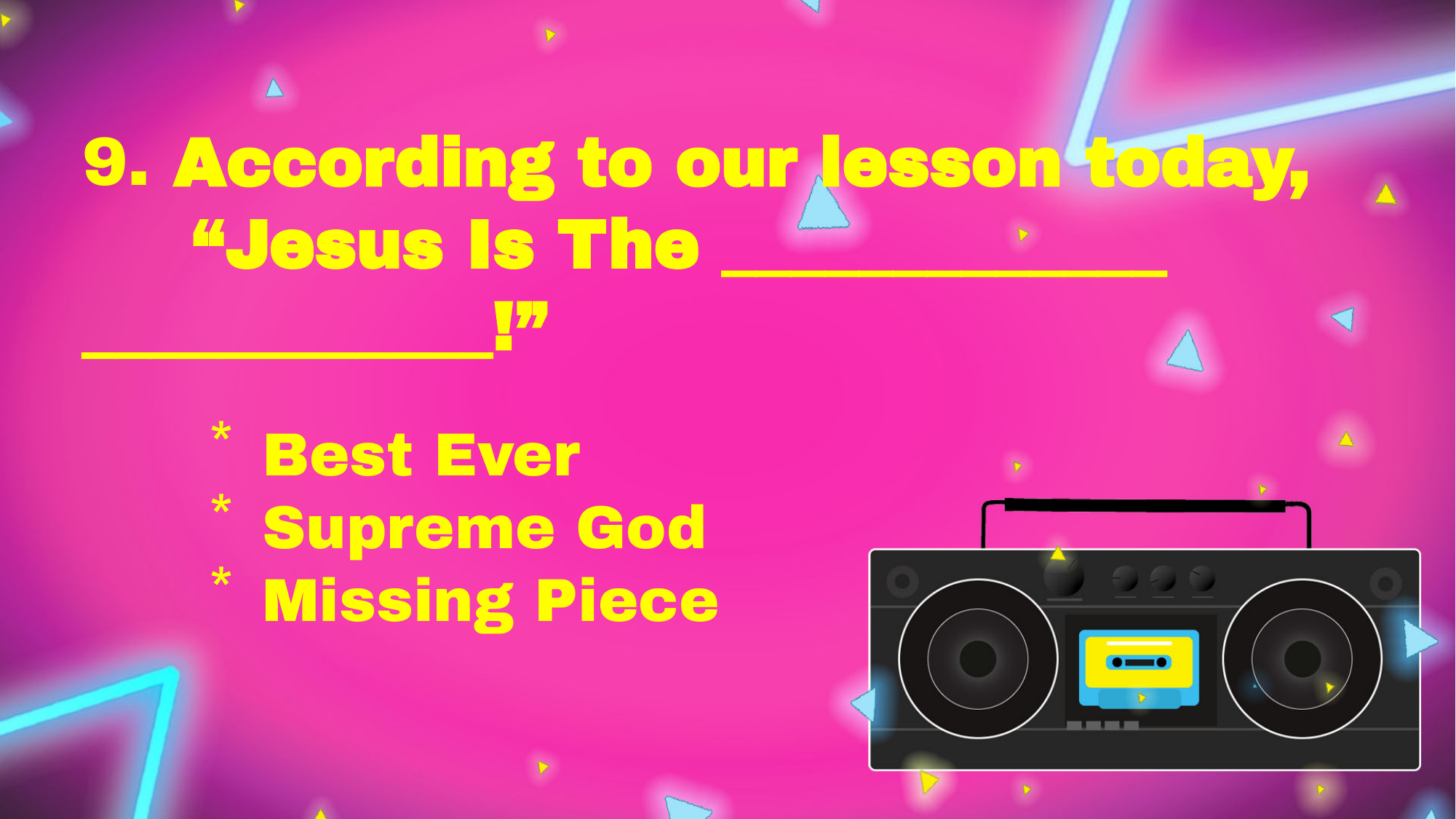

9. According to our lesson today, 	“Jesus Is The _____________ 	____________!”

Best Ever
Supreme God
Missing Piece